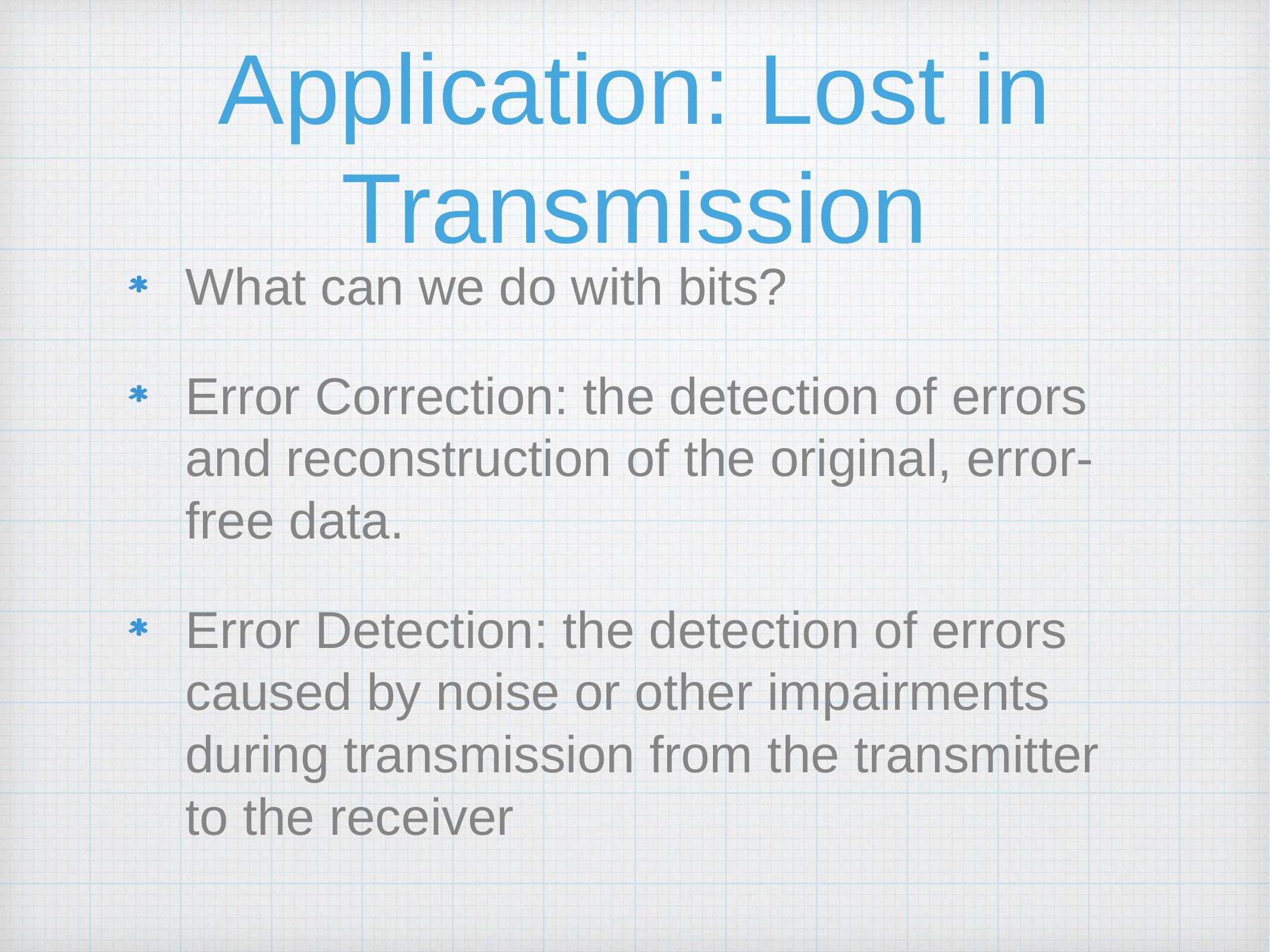

# Application: Lost in Transmission
What can we do with bits?
Error Correction: the detection of errors and reconstruction of the original, error-free data.
Error Detection: the detection of errors caused by noise or other impairments during transmission from the transmitter to the receiver